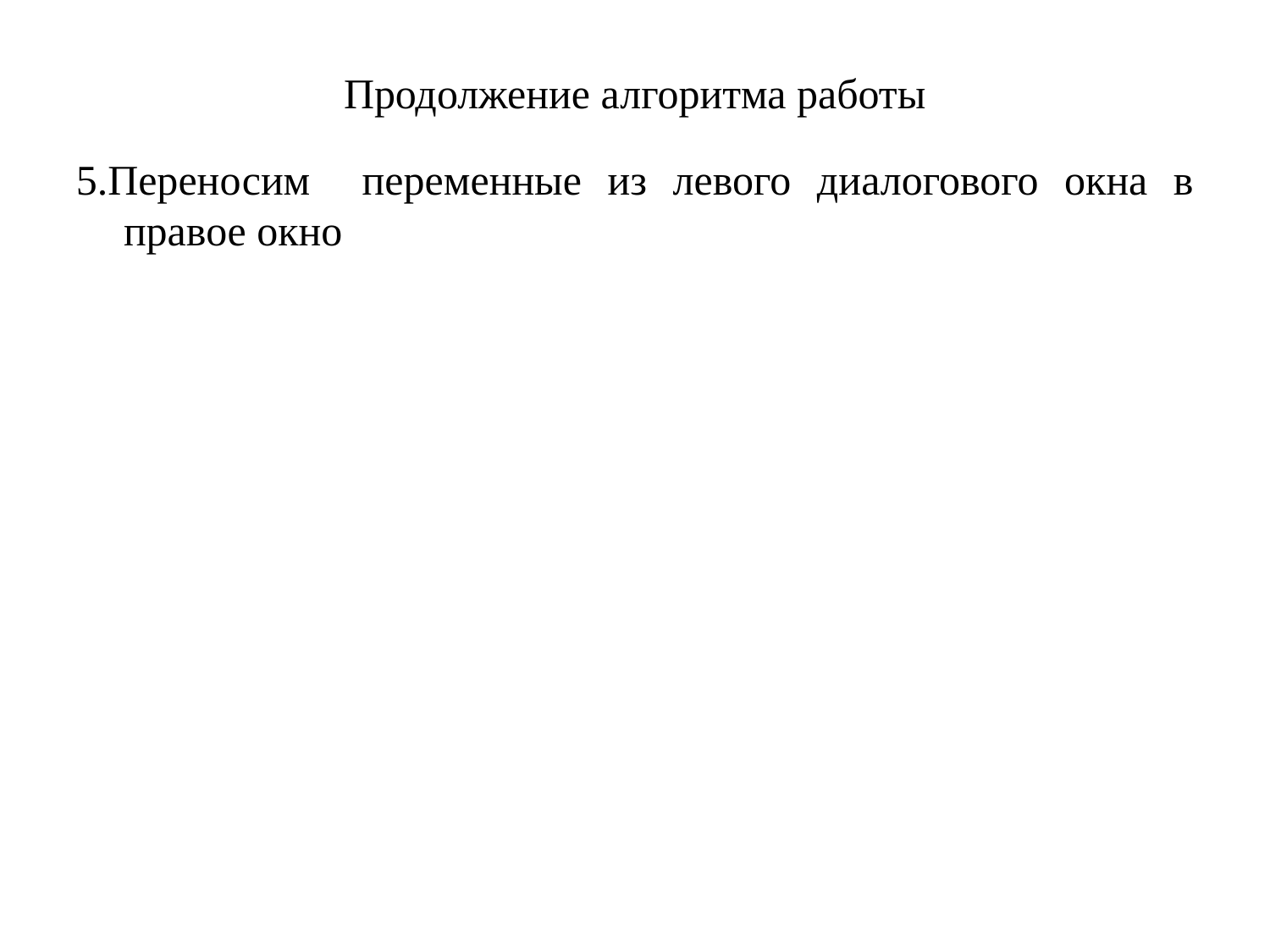

Продолжение алгоритма работы
5.Переносим  переменные из левого диалогового окна в правое окно